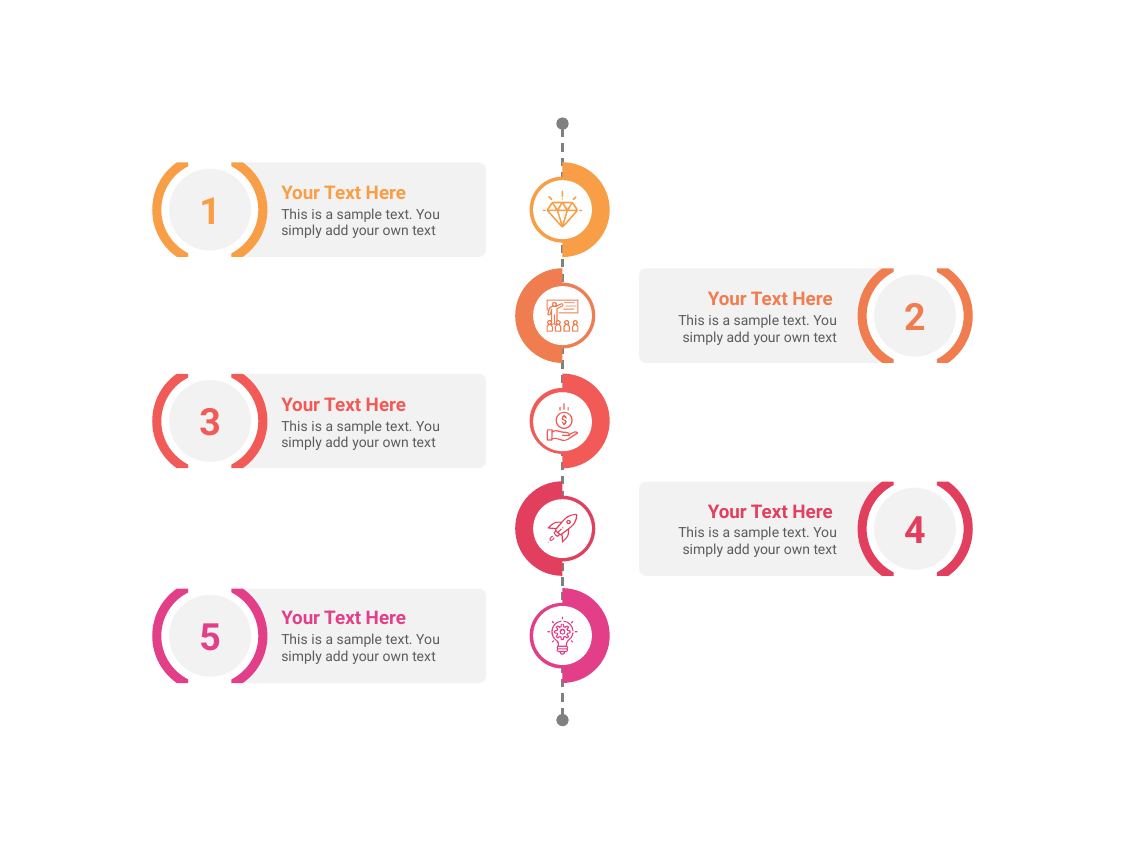

Your Text Here
1
This is a sample text. You simply add your own text

Your Text Here
2
This is a sample text. You simply add your own text

Your Text Here
3
This is a sample text. You simply add your own text

Your Text Here
4
This is a sample text. You simply add your own text

Your Text Here
5
This is a sample text. You simply add your own text